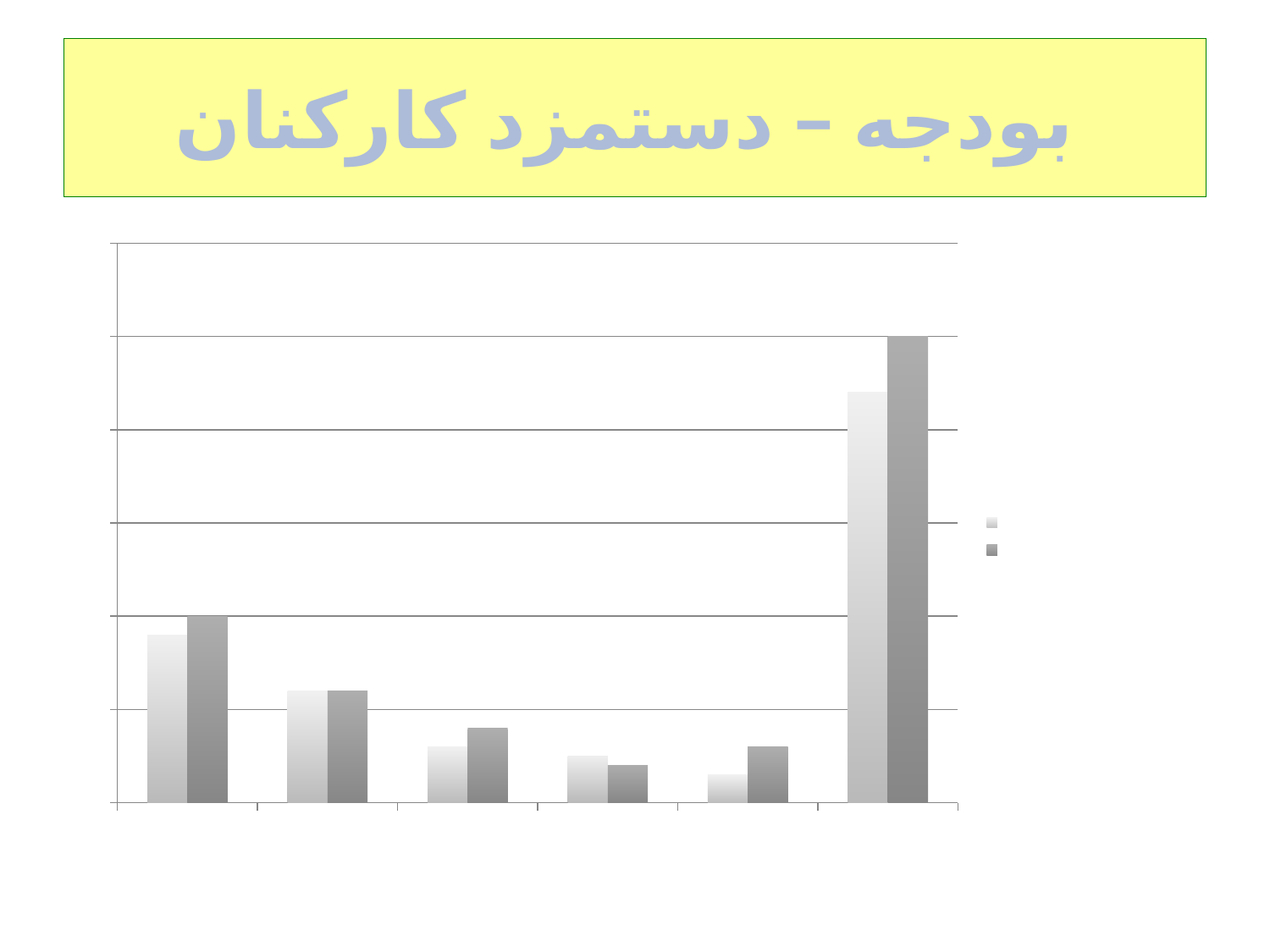

# بودجه – دستمزد کارکنان

### Chart

| Category | تعداد کارکنان - سال قبل  | تعداد کارکنان - سال بودجه  |
|---|---|---|
| تولید  | 18.0 | 20.0 |
| خدمات | 12.0 | 12.0 |
| اداری | 6.0 | 8.0 |
| فروش  | 5.0 | 4.0 |
| پروژه | 3.0 | 6.0 |
| جمع  | 44.0 | 50.0 |